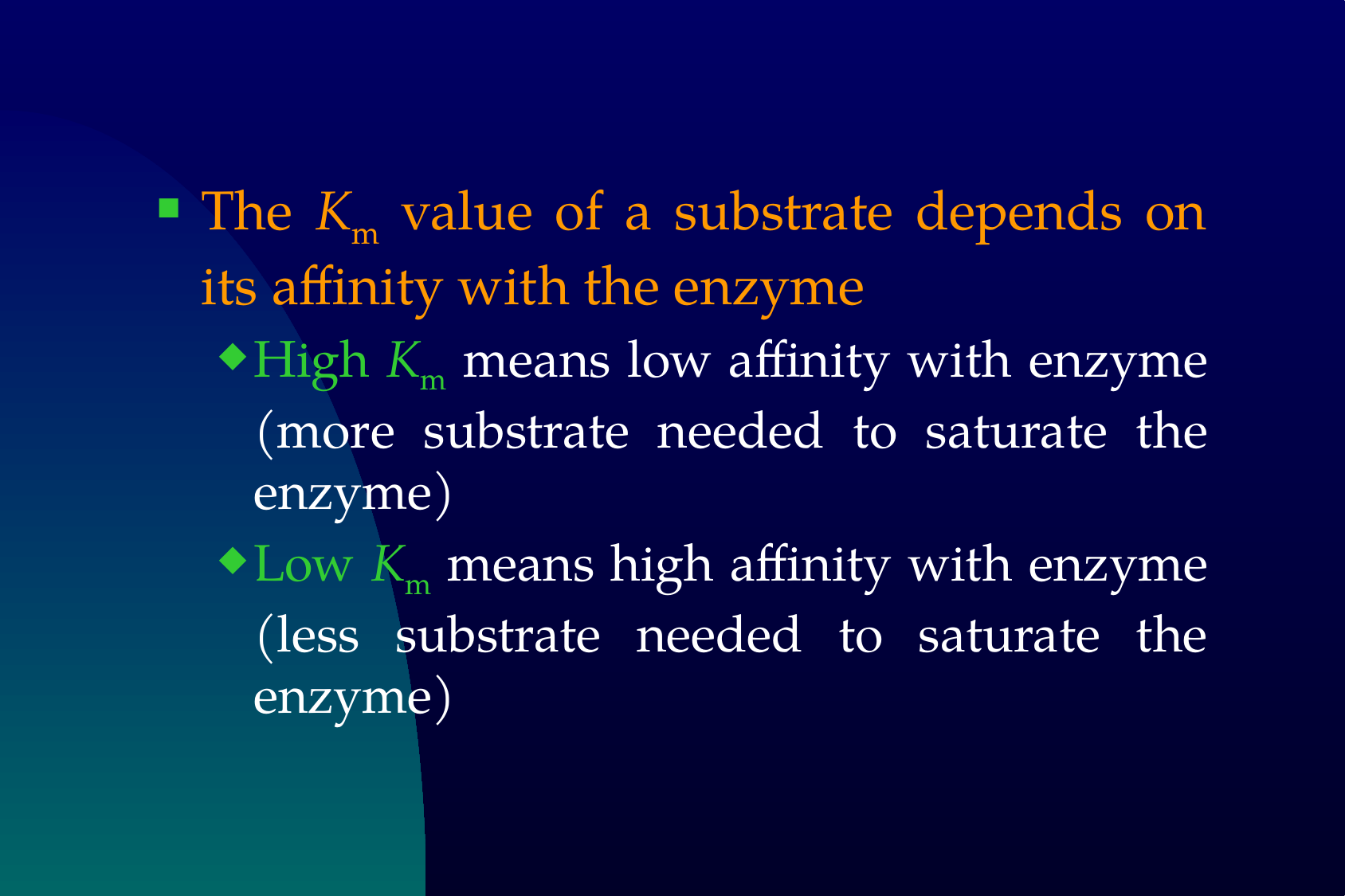

The Km value of a substrate depends on its affinity with the enzyme
High Km means low affinity with enzyme (more substrate needed to saturate the enzyme)
Low Km means high affinity with enzyme (less substrate needed to saturate the enzyme)